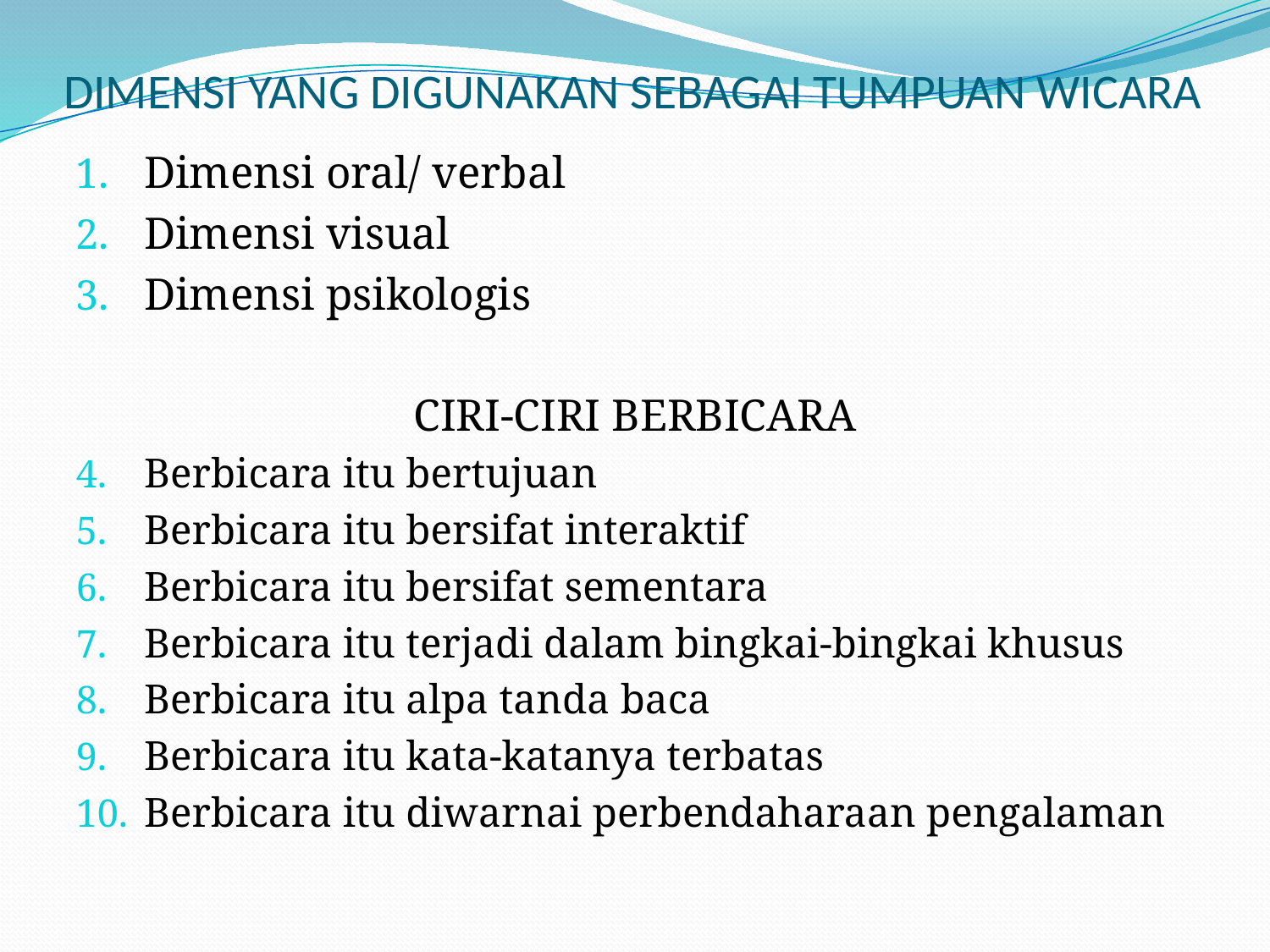

# DIMENSI YANG DIGUNAKAN SEBAGAI TUMPUAN WICARA
Dimensi oral/ verbal
Dimensi visual
Dimensi psikologis

CIRI-CIRI BERBICARA
Berbicara itu bertujuan
Berbicara itu bersifat interaktif
Berbicara itu bersifat sementara
Berbicara itu terjadi dalam bingkai-bingkai khusus
Berbicara itu alpa tanda baca
Berbicara itu kata-katanya terbatas
Berbicara itu diwarnai perbendaharaan pengalaman